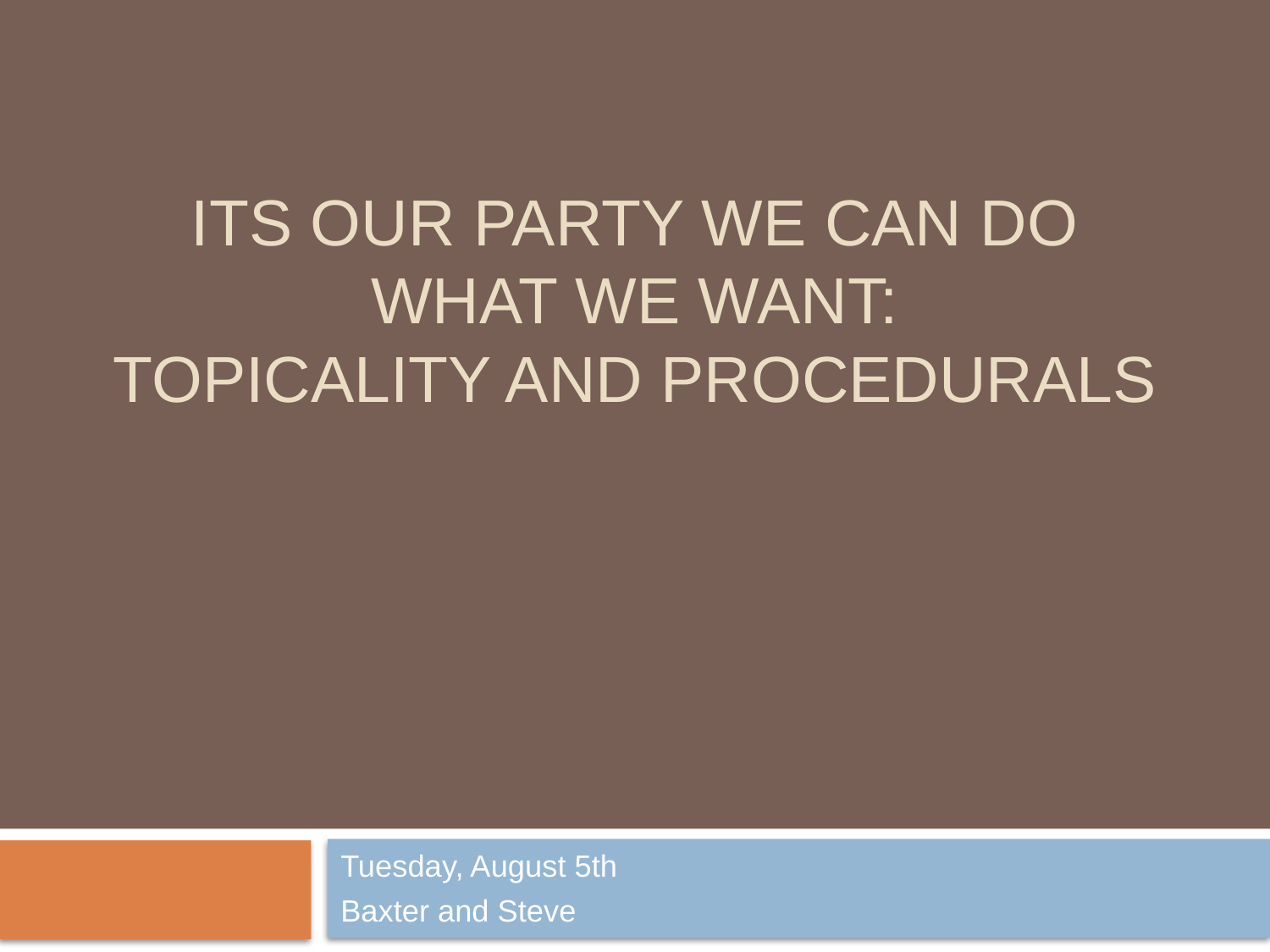

# Its Our Party We Can Do What We Want: Topicality and Procedurals
Tuesday, August 5th
Baxter and Steve